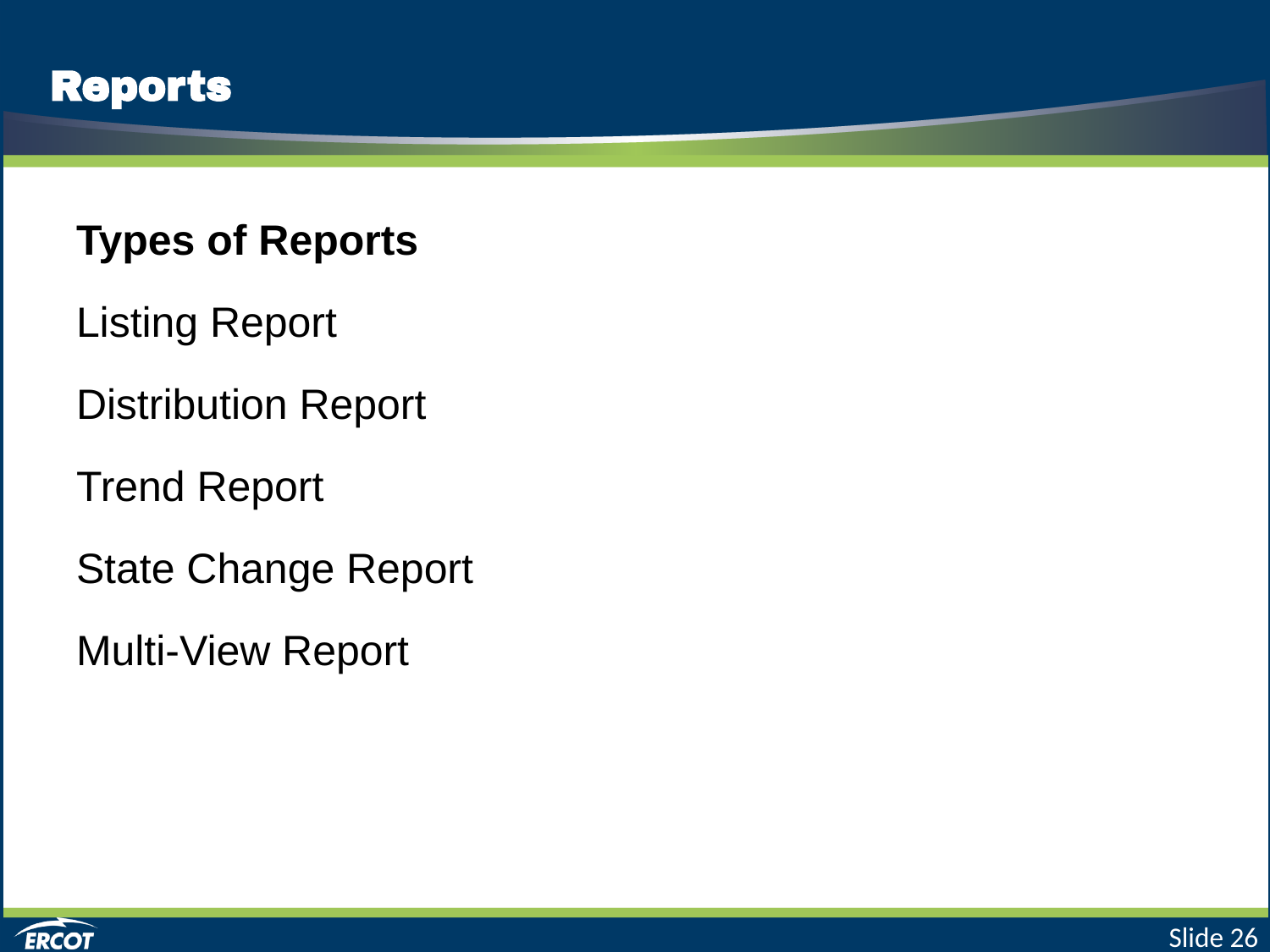

# Reports
Types of Reports
Listing Report
Distribution Report
Trend Report
State Change Report
Multi-View Report